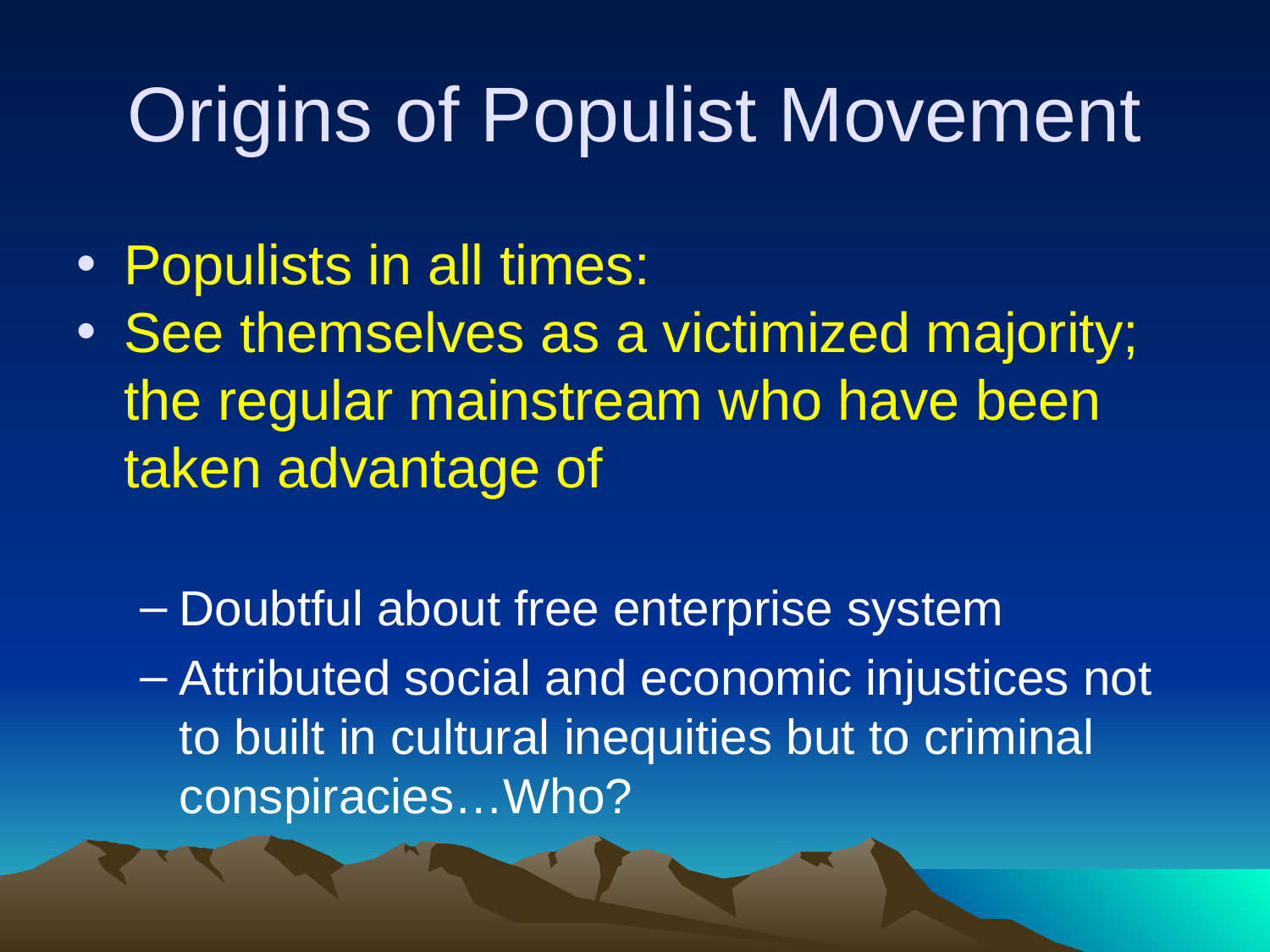

# Origins of Populist Movement
Populists in all times:
See themselves as a victimized majority; the regular mainstream who have been taken advantage of

Doubtful about free enterprise system
Attributed social and economic injustices not to built in cultural inequities but to criminal conspiracies…Who?